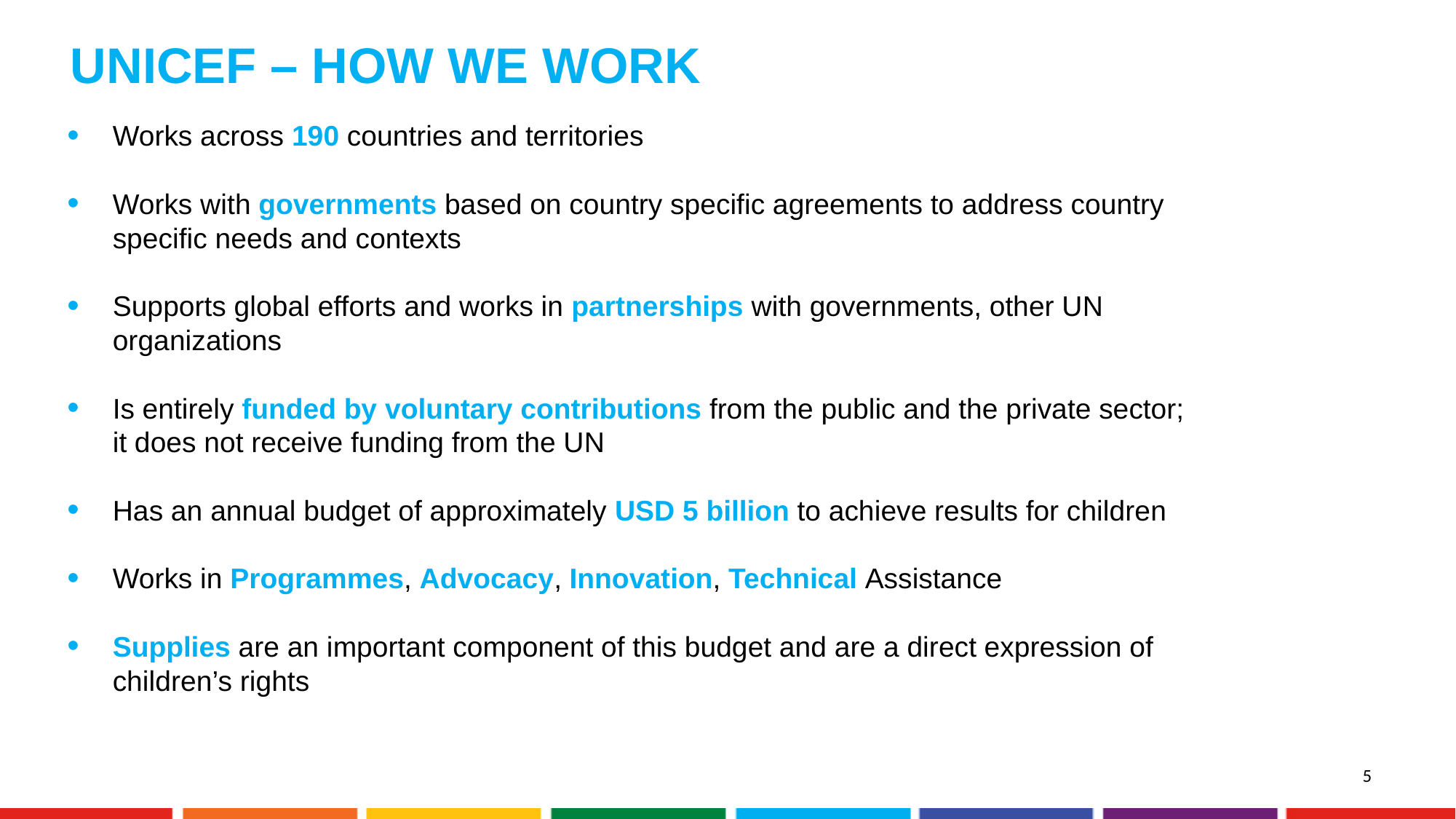

UNICEF – HOW WE WORK
Works across 190 countries and territories

Works with governments based on country specific agreements to address country specific needs and contexts

Supports global efforts and works in partnerships with governments, other UN organizations

Is entirely funded by voluntary contributions from the public and the private sector; it does not receive funding from the UN

Has an annual budget of approximately USD 5 billion to achieve results for children

Works in Programmes, Advocacy, Innovation, Technical Assistance

Supplies are an important component of this budget and are a direct expression of  children’s rights
5